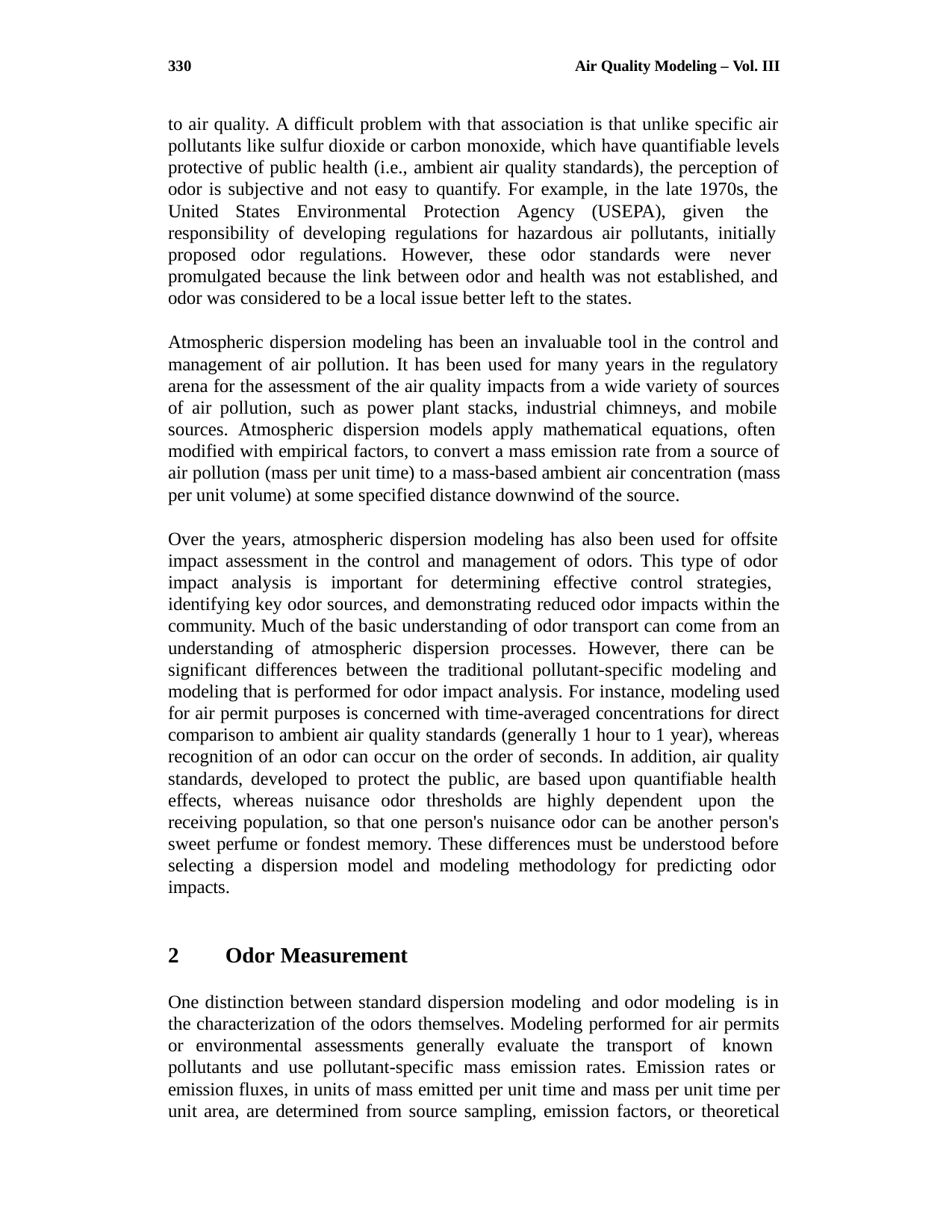

330
Air Quality Modeling – Vol. III
to air quality. A difficult problem with that association is that unlike specific air  pollutants like sulfur dioxide or carbon monoxide, which have quantifiable levels  protective of public health (i.e., ambient air quality standards), the perception of  odor is subjective and not easy to quantify. For example, in the late 1970s, the  United States Environmental Protection Agency (USEPA), given the  responsibility of developing regulations for hazardous air pollutants, initially  proposed odor regulations. However, these odor standards were never  promulgated because the link between odor and health was not established, and  odor was considered to be a local issue better left to the states.

Atmospheric dispersion modeling has been an invaluable tool in the control and  management of air pollution. It has been used for many years in the regulatory  arena for the assessment of the air quality impacts from a wide variety of sources  of air pollution, such as power plant stacks, industrial chimneys, and mobile  sources. Atmospheric dispersion models apply mathematical equations, often  modified with empirical factors, to convert a mass emission rate from a source of  air pollution (mass per unit time) to a mass-based ambient air concentration (mass  per unit volume) at some specified distance downwind of the source.

Over the years, atmospheric dispersion modeling has also been used for offsite  impact assessment in the control and management of odors. This type of odor  impact analysis is important for determining effective control strategies,  identifying key odor sources, and demonstrating reduced odor impacts within the  community. Much of the basic understanding of odor transport can come from an  understanding of atmospheric dispersion processes. However, there can be  significant differences between the traditional pollutant-specific modeling and  modeling that is performed for odor impact analysis. For instance, modeling used  for air permit purposes is concerned with time-averaged concentrations for direct  comparison to ambient air quality standards (generally 1 hour to 1 year), whereas  recognition of an odor can occur on the order of seconds. In addition, air quality  standards, developed to protect the public, are based upon quantifiable health  effects, whereas nuisance odor thresholds are highly dependent upon the  receiving population, so that one person's nuisance odor can be another person's  sweet perfume or fondest memory. These differences must be understood before  selecting a dispersion model and modeling methodology for predicting odor  impacts.

2	Odor Measurement

One distinction between standard dispersion modeling and odor modeling is in  the characterization of the odors themselves. Modeling performed for air permits  or environmental assessments generally evaluate the transport of known  pollutants and use pollutant-specific mass emission rates. Emission rates or  emission fluxes, in units of mass emitted per unit time and mass per unit time per  unit area, are determined from source sampling, emission factors, or theoretical